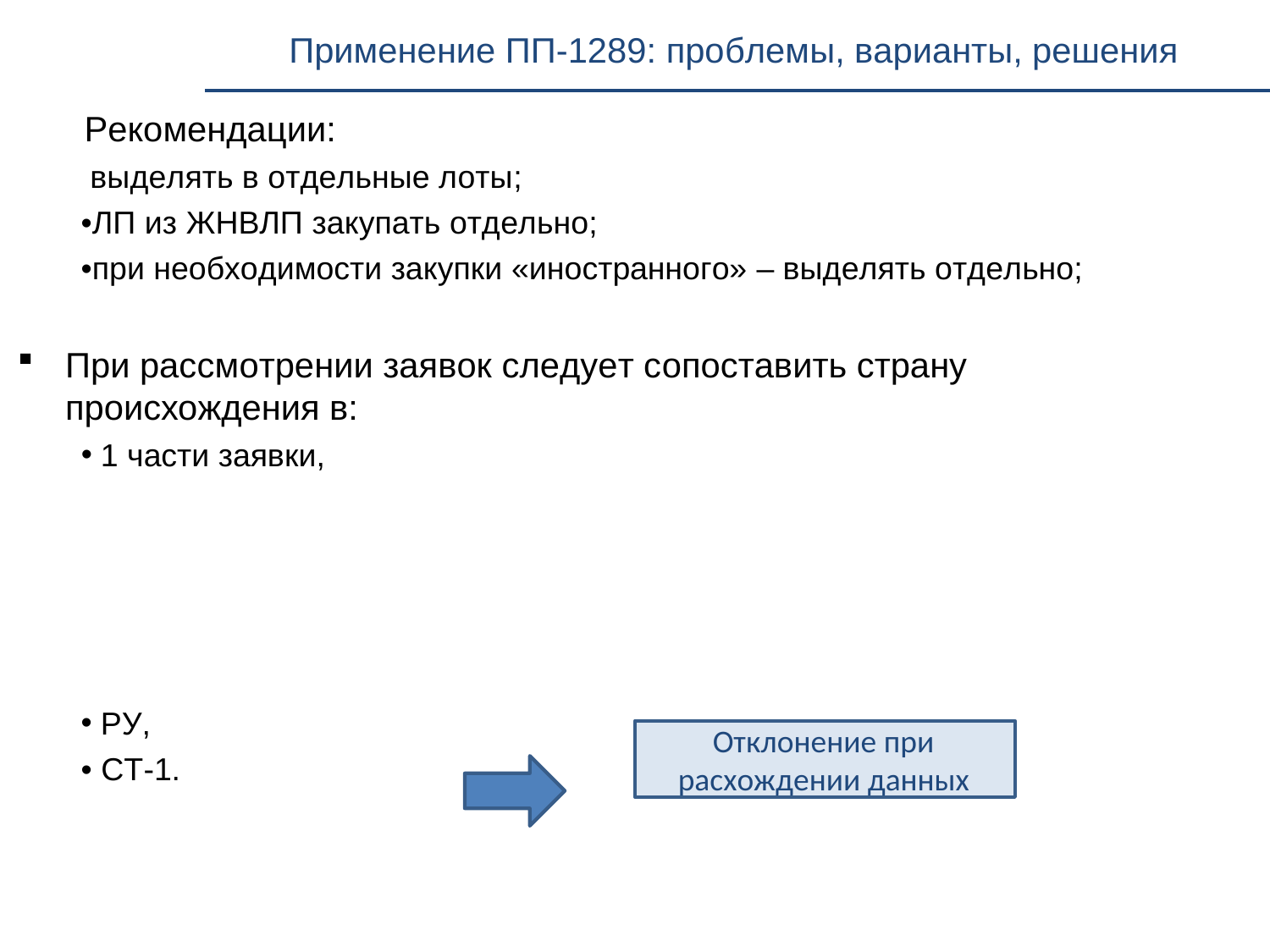

# Применение ПП-1289: проблемы, варианты, решения
        Рекомендации:
 выделять в отдельные лоты;
•ЛП из ЖНВЛП закупать отдельно;
•при необходимости закупки «иностранного» – выделять отдельно;

При рассмотрении заявок следует сопоставить страну происхождения в:
1 части заявки,
РУ,
• СТ-1.
Отклонение при расхождении данных